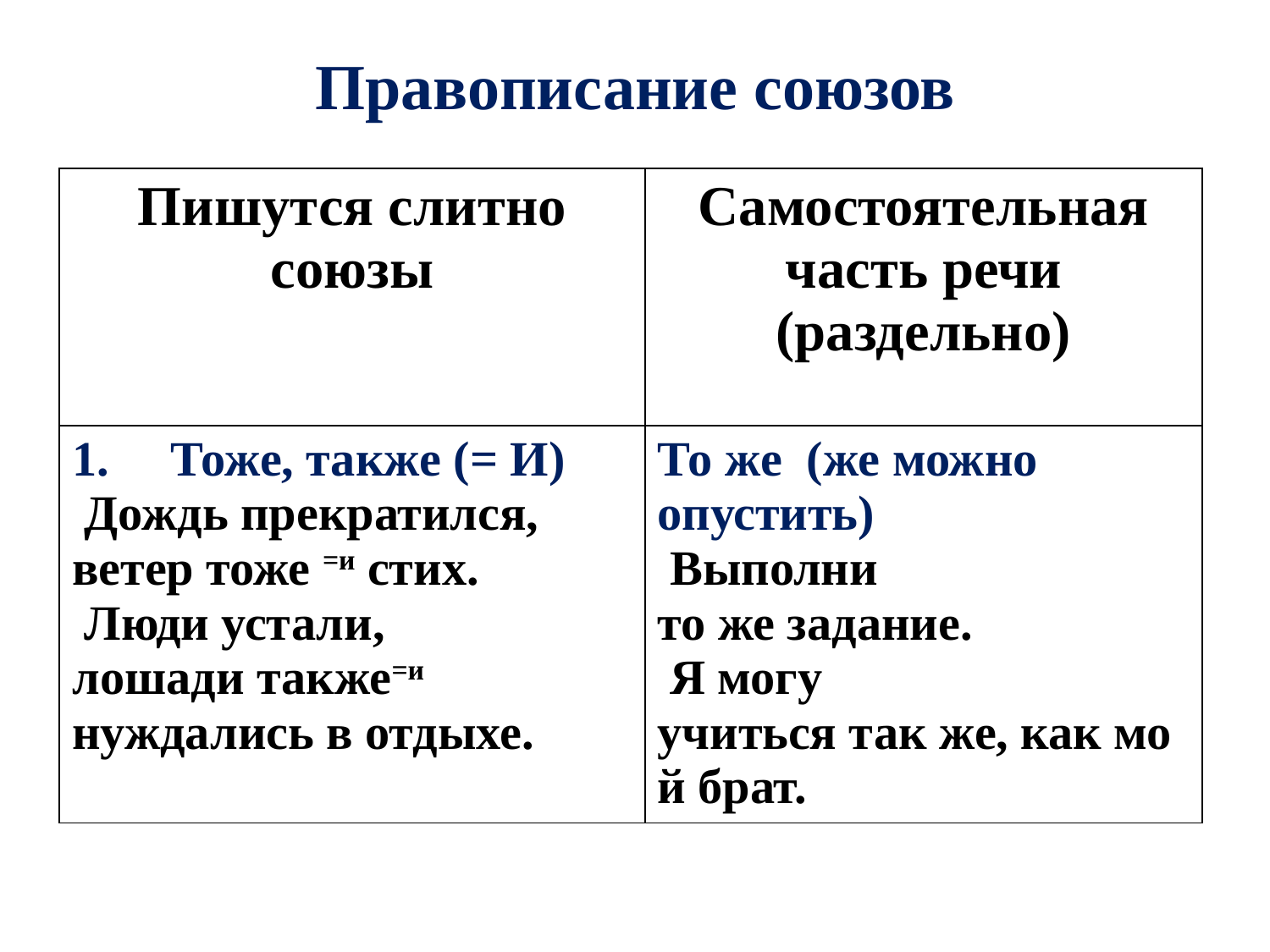

# Правописание союзов
| Пишутся слитно союзы | Самостоятельная часть речи (раздельно) |
| --- | --- |
| 1.     Тоже, также (= И)  Дождь прекратился, ветер тоже =и стих.  Люди устали, лошади также=и  нуждались в отдыхе. | То же  (же можно опустить)  Выполни то же задание.  Я могу учиться так же, как мой брат. |